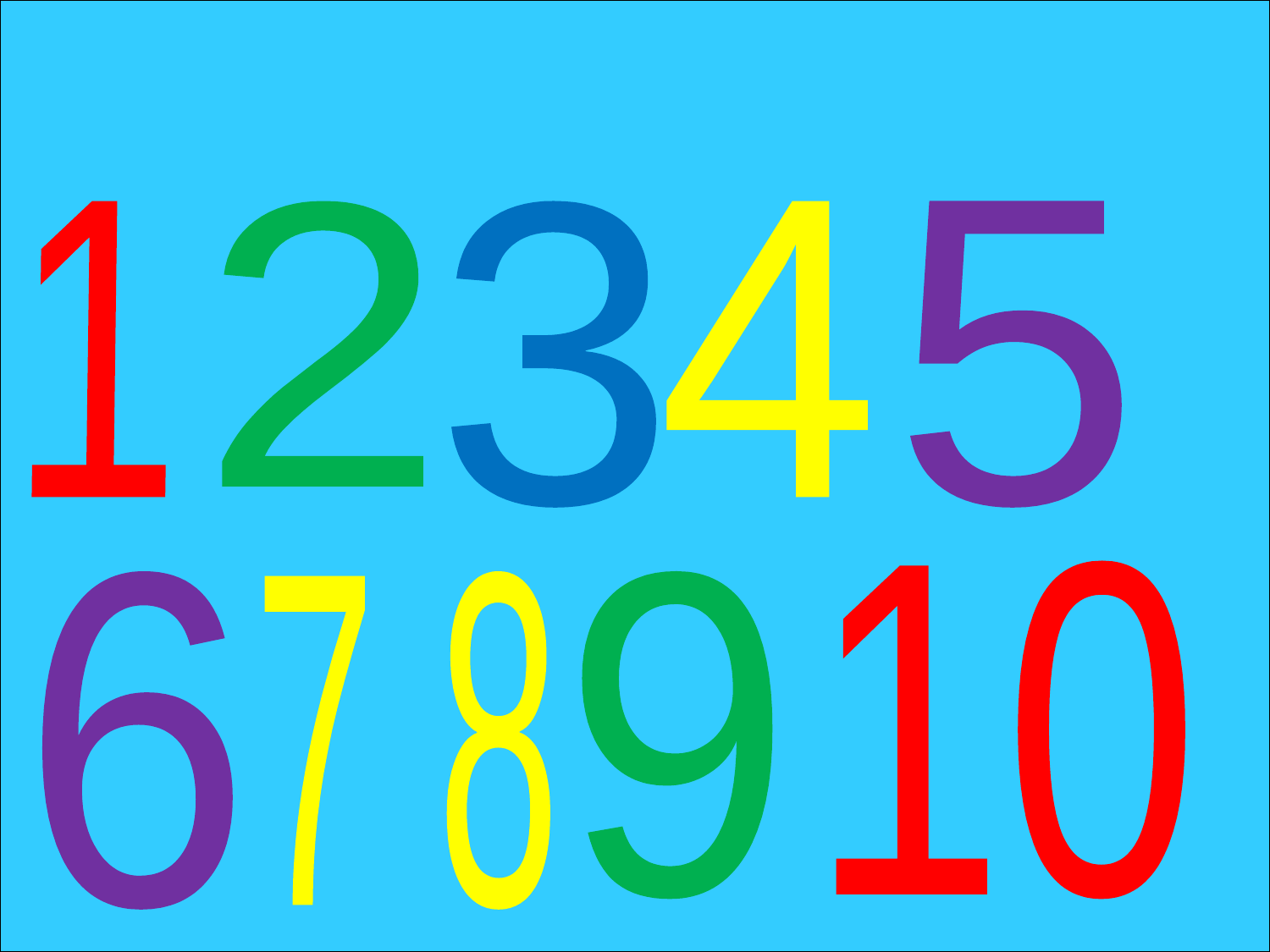

# Неделя дет книги

|  |
| --- |
1
2
3
4
5

10
6
7 8
9